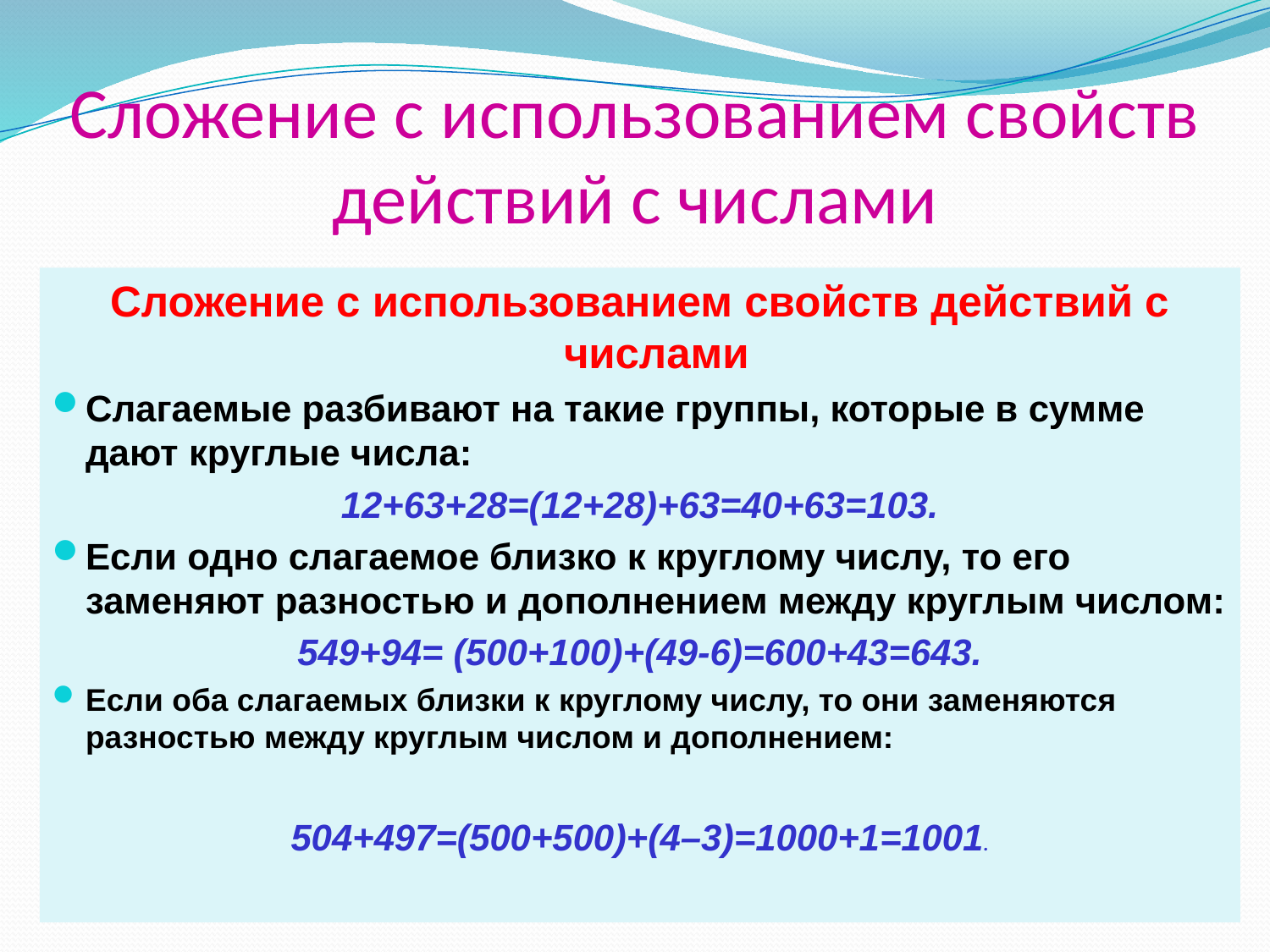

# Сложение с использованием свойств действий с числами
Сложение с использованием свойств действий с числами
Слагаемые разбивают на такие группы, которые в сумме дают круглые числа:
12+63+28=(12+28)+63=40+63=103.
Если одно слагаемое близко к круглому числу, то его заменяют разностью и дополнением между круглым числом:
549+94= (500+100)+(49-6)=600+43=643.
Если оба слагаемых близки к круглому числу, то они заменяются разностью между круглым числом и дополнением:

504+497=(500+500)+(4–3)=1000+1=1001.